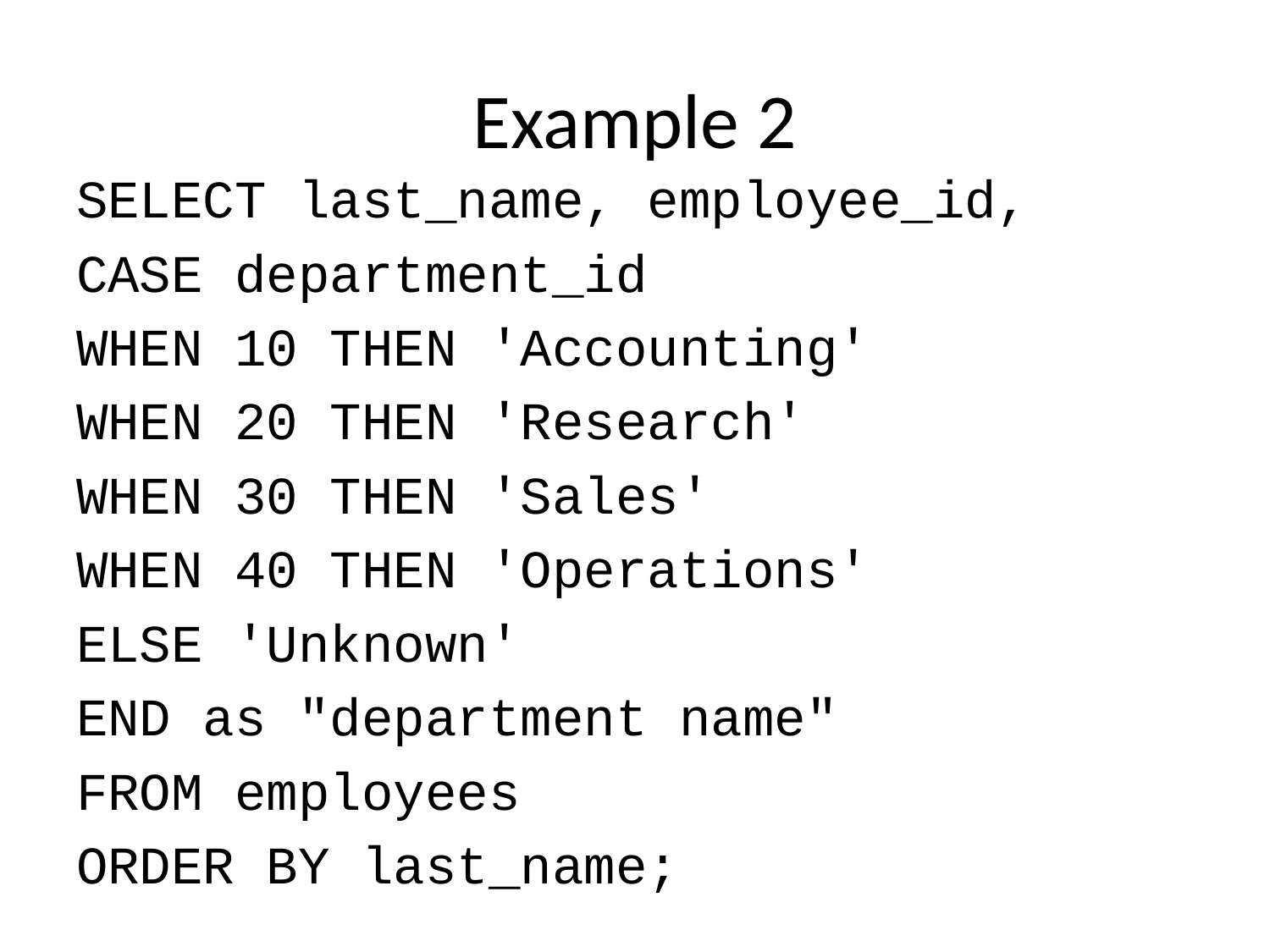

# Example 2
SELECT last_name, employee_id,
CASE department_id
WHEN 10 THEN 'Accounting'
WHEN 20 THEN 'Research'
WHEN 30 THEN 'Sales'
WHEN 40 THEN 'Operations'
ELSE 'Unknown'
END as "department name"
FROM employees
ORDER BY last_name;